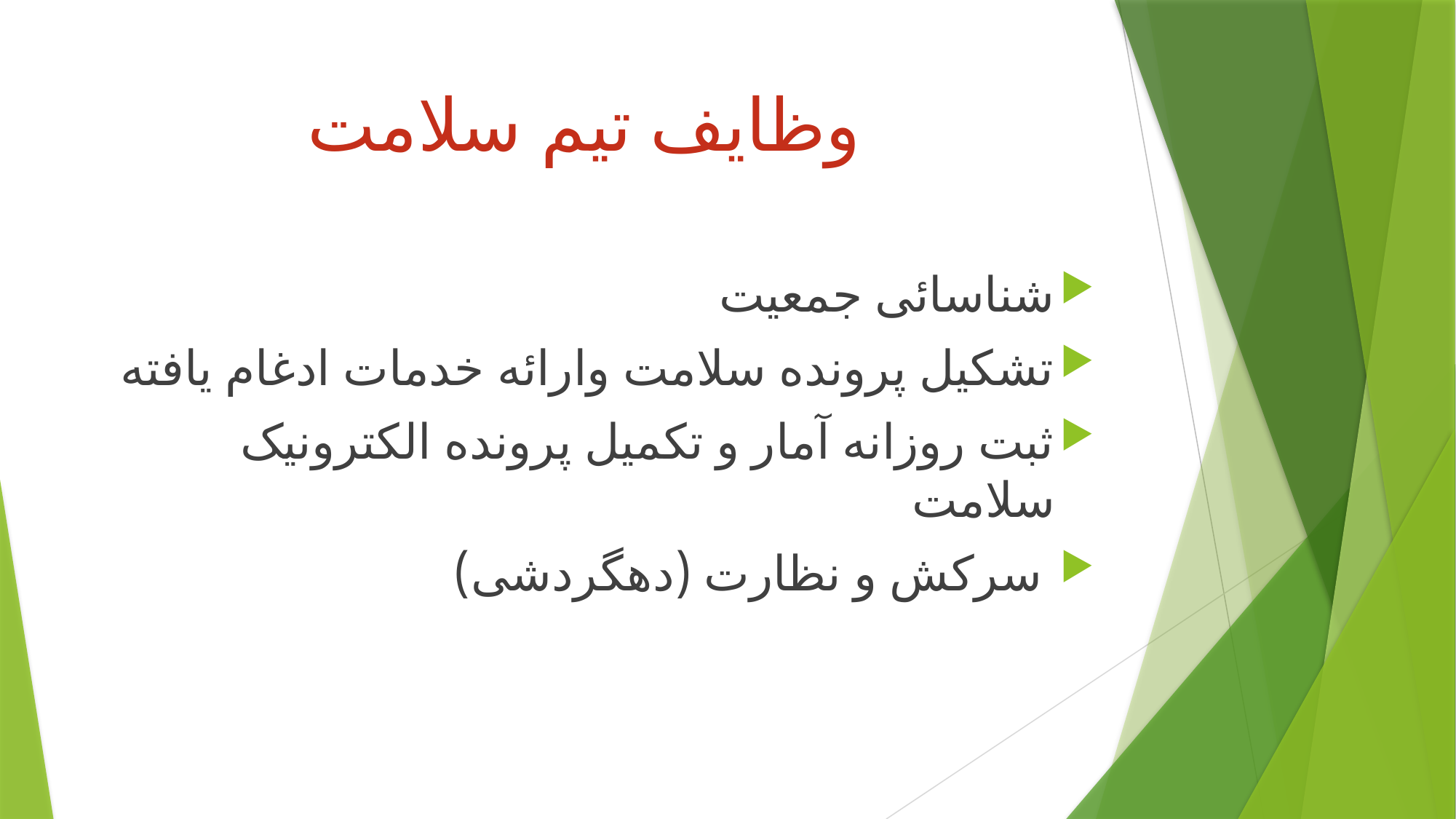

# وظایف تیم سلامت
شناسائی جمعیت
تشکیل پرونده سلامت وارائه خدمات ادغام یافته
ثبت روزانه آمار و تکمیل پرونده الکترونیک سلامت
 سرکش و نظارت (دهگردشی)